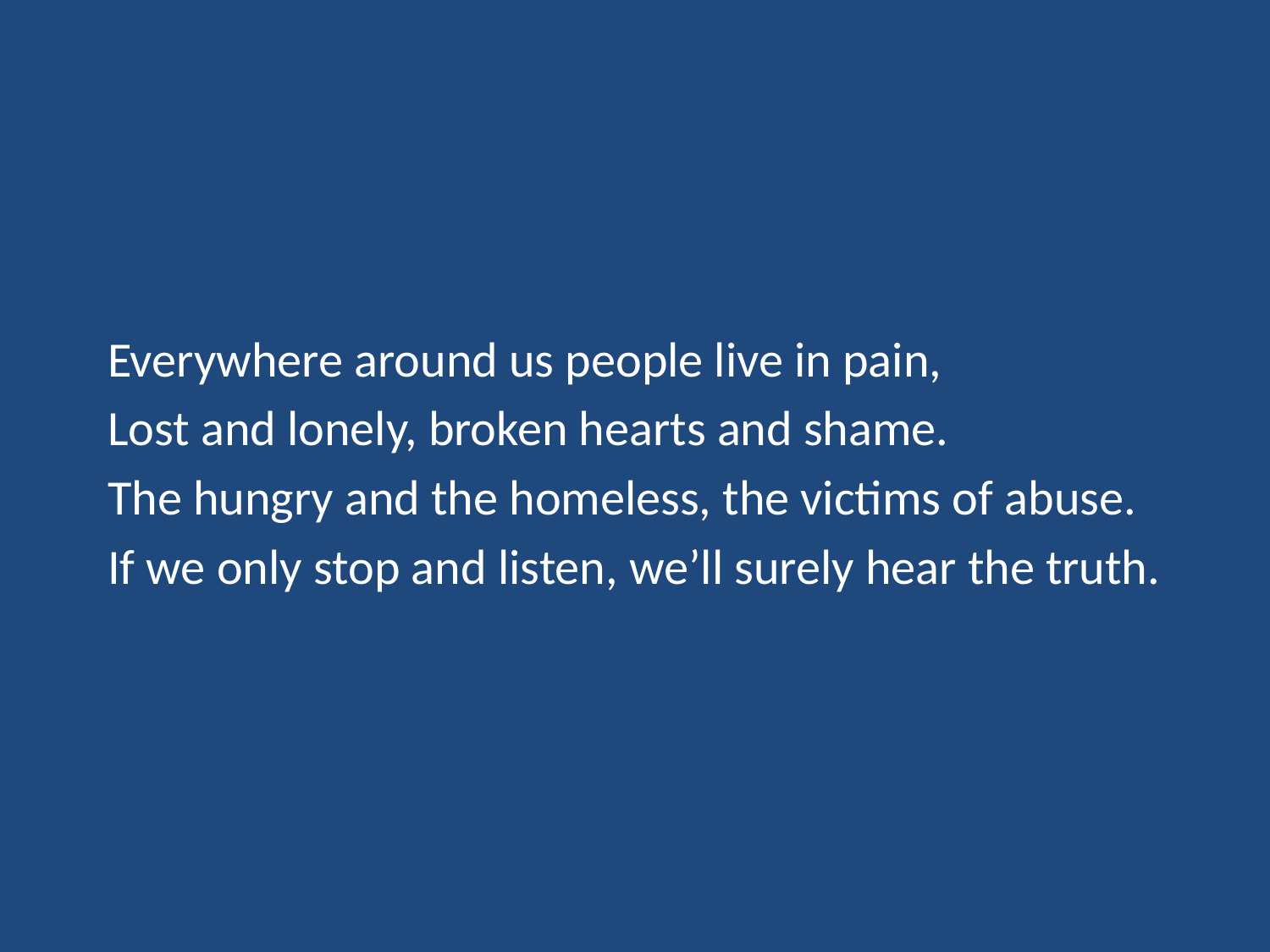

Everywhere around us people live in pain,
Lost and lonely, broken hearts and shame.
The hungry and the homeless, the victims of abuse.
If we only stop and listen, we’ll surely hear the truth.